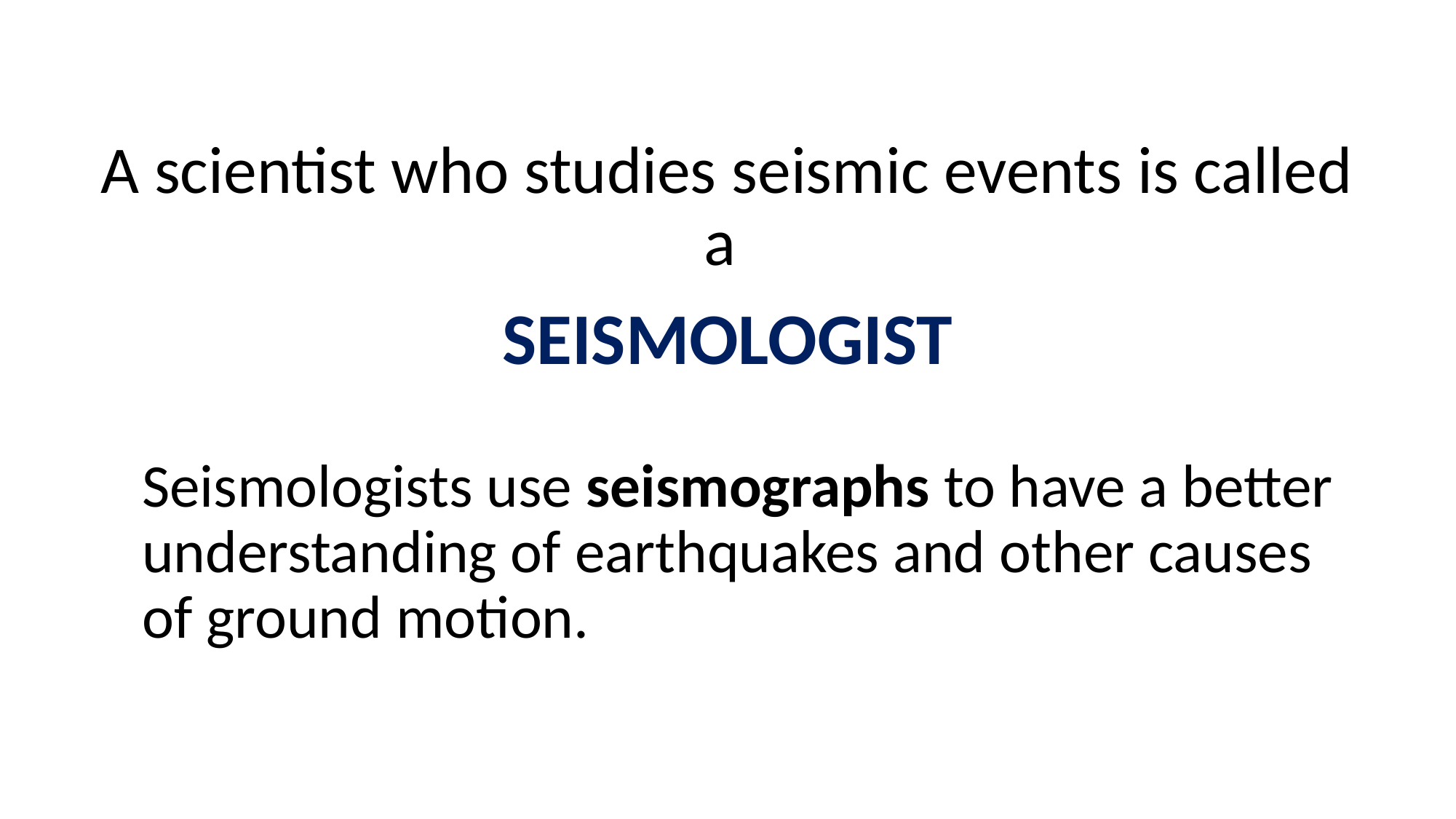

# A scientist who studies seismic events is called a
SEISMOLOGIST
Seismologists use seismographs to have a better understanding of earthquakes and other causes of ground motion.